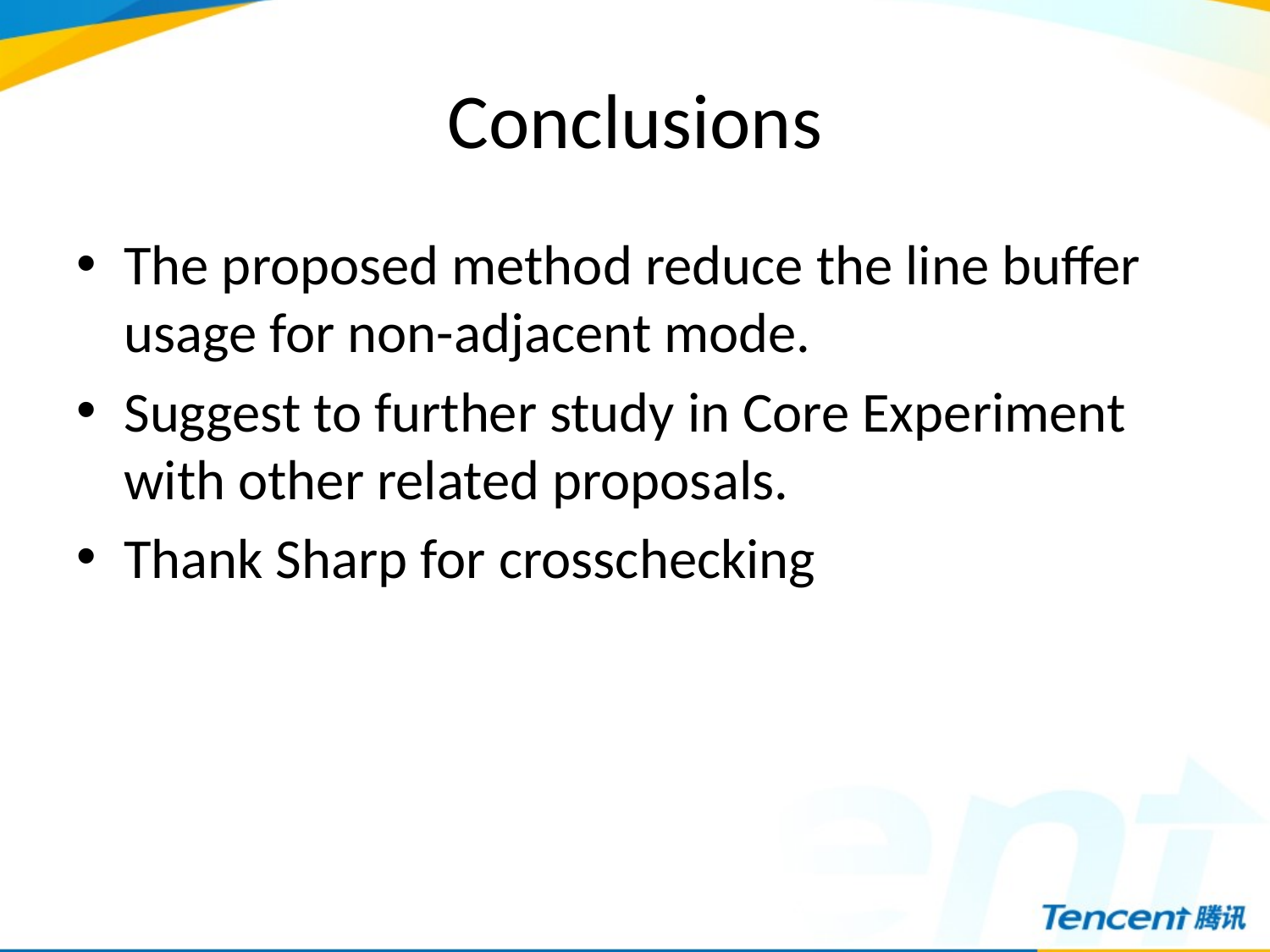

# Conclusions
The proposed method reduce the line buffer usage for non-adjacent mode.
Suggest to further study in Core Experiment with other related proposals.
Thank Sharp for crosschecking